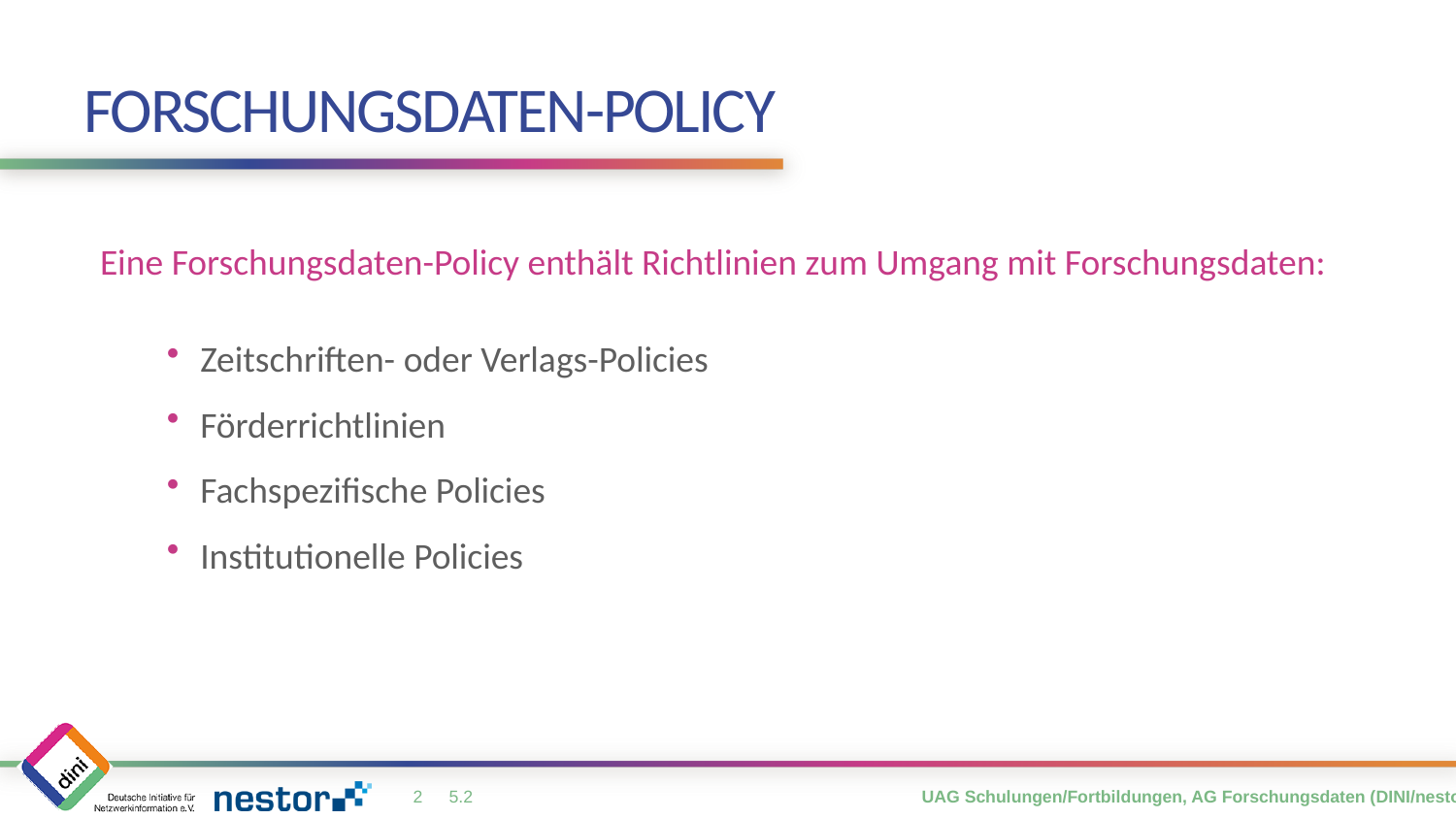

# Forschungsdaten-Policy
Eine Forschungsdaten-Policy enthält Richtlinien zum Umgang mit Forschungsdaten:
Zeitschriften- oder Verlags-Policies
Förderrichtlinien
Fachspezifische Policies
Institutionelle Policies

2
5.2